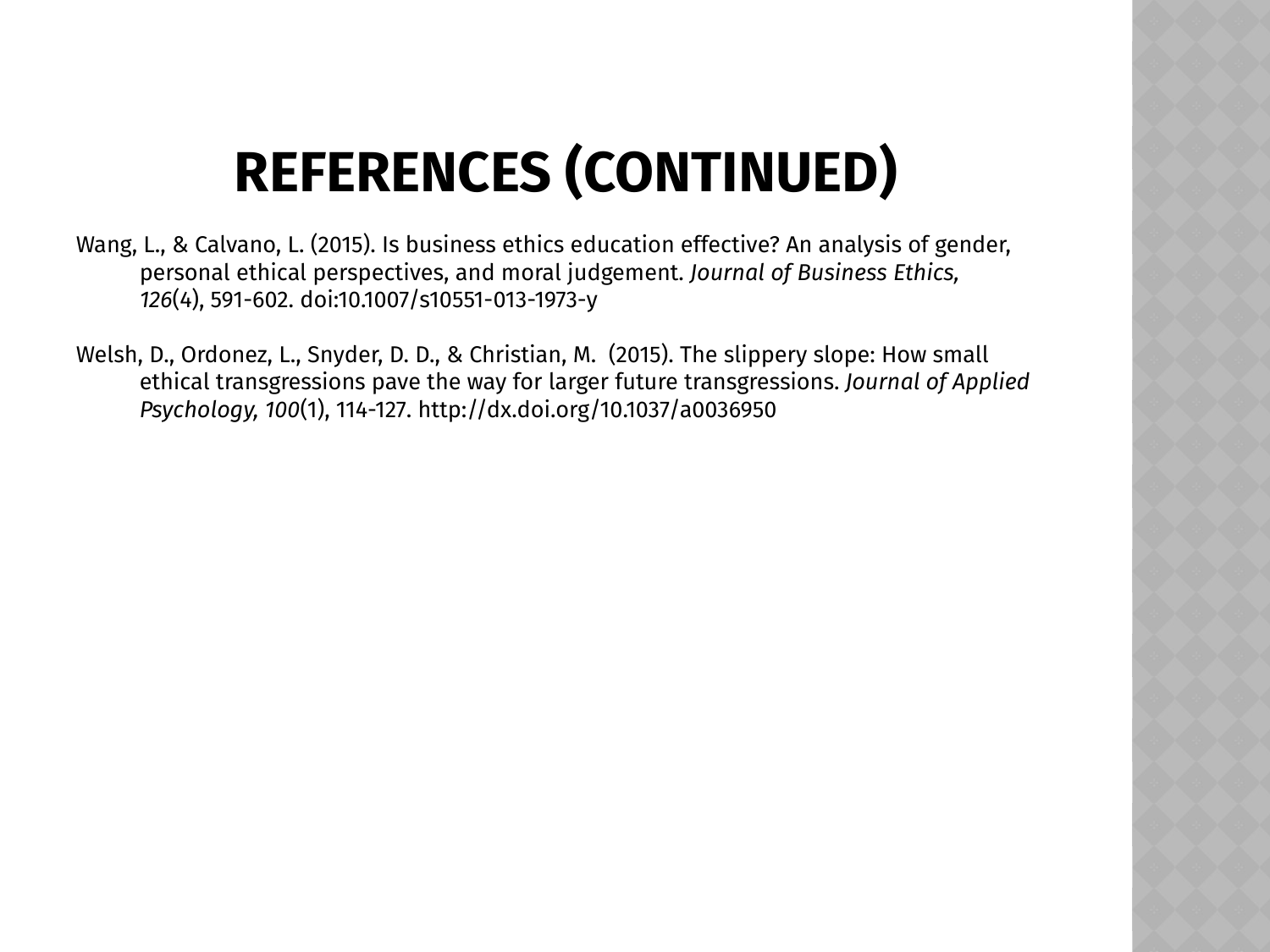

# References (continued)
Wang, L., & Calvano, L. (2015). Is business ethics education effective? An analysis of gender, personal ethical perspectives, and moral judgement. Journal of Business Ethics, 126(4), 591-602. doi:10.1007/s10551-013-1973-y

Welsh, D., Ordonez, L., Snyder, D. D., & Christian, M.  (2015). The slippery slope: How small ethical transgressions pave the way for larger future transgressions. Journal of Applied Psychology, 100(1), 114-127. http://dx.doi.org/10.1037/a0036950